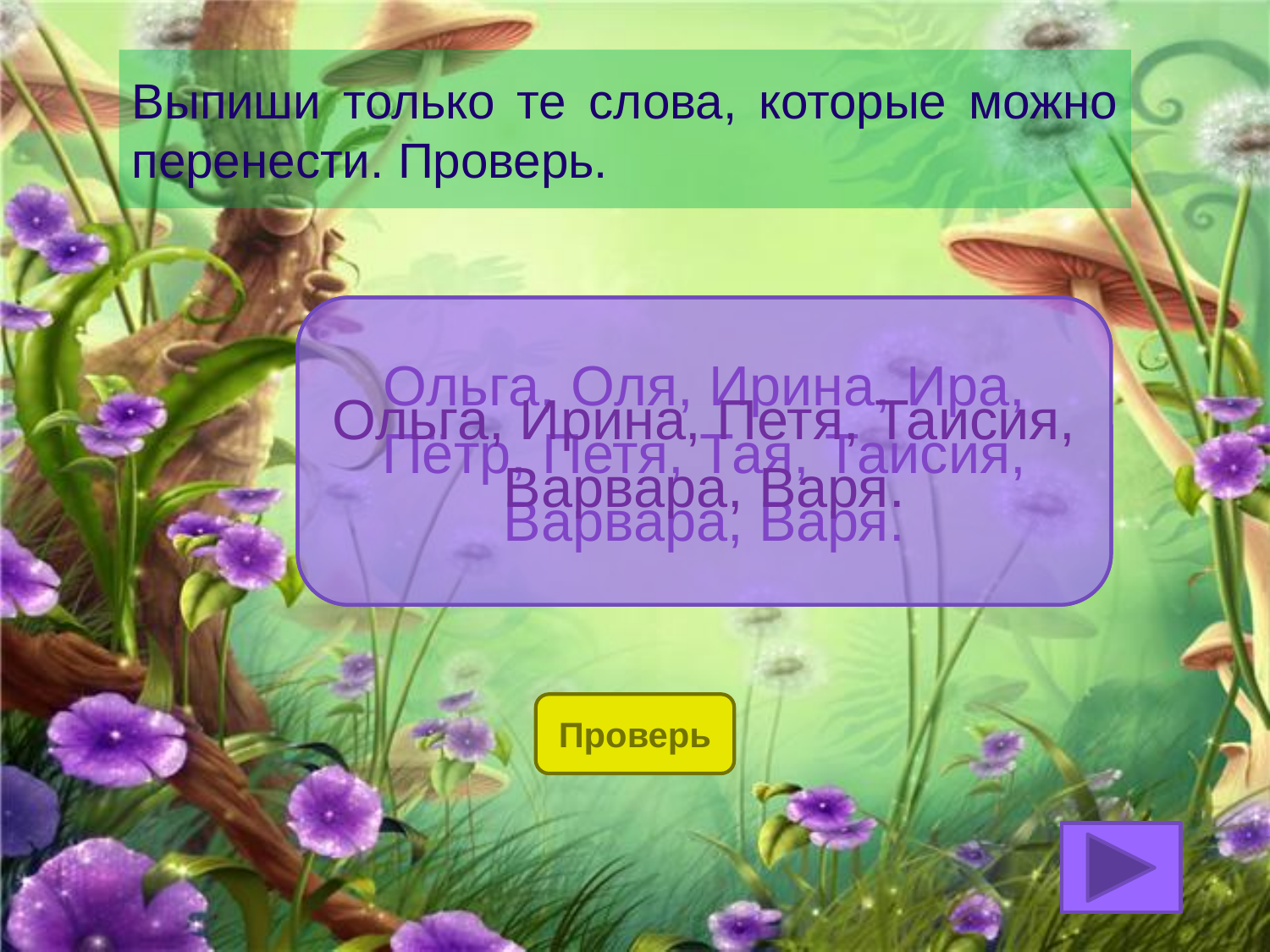

# Выпиши только те слова, которые можно перенести. Проверь.
Ольга, Оля, Ирина, Ира, Пётр, Петя, Тая, Таисия, Варвара, Варя.
Ольга, Ирина, Петя, Таисия, Варвара, Варя.
Проверь